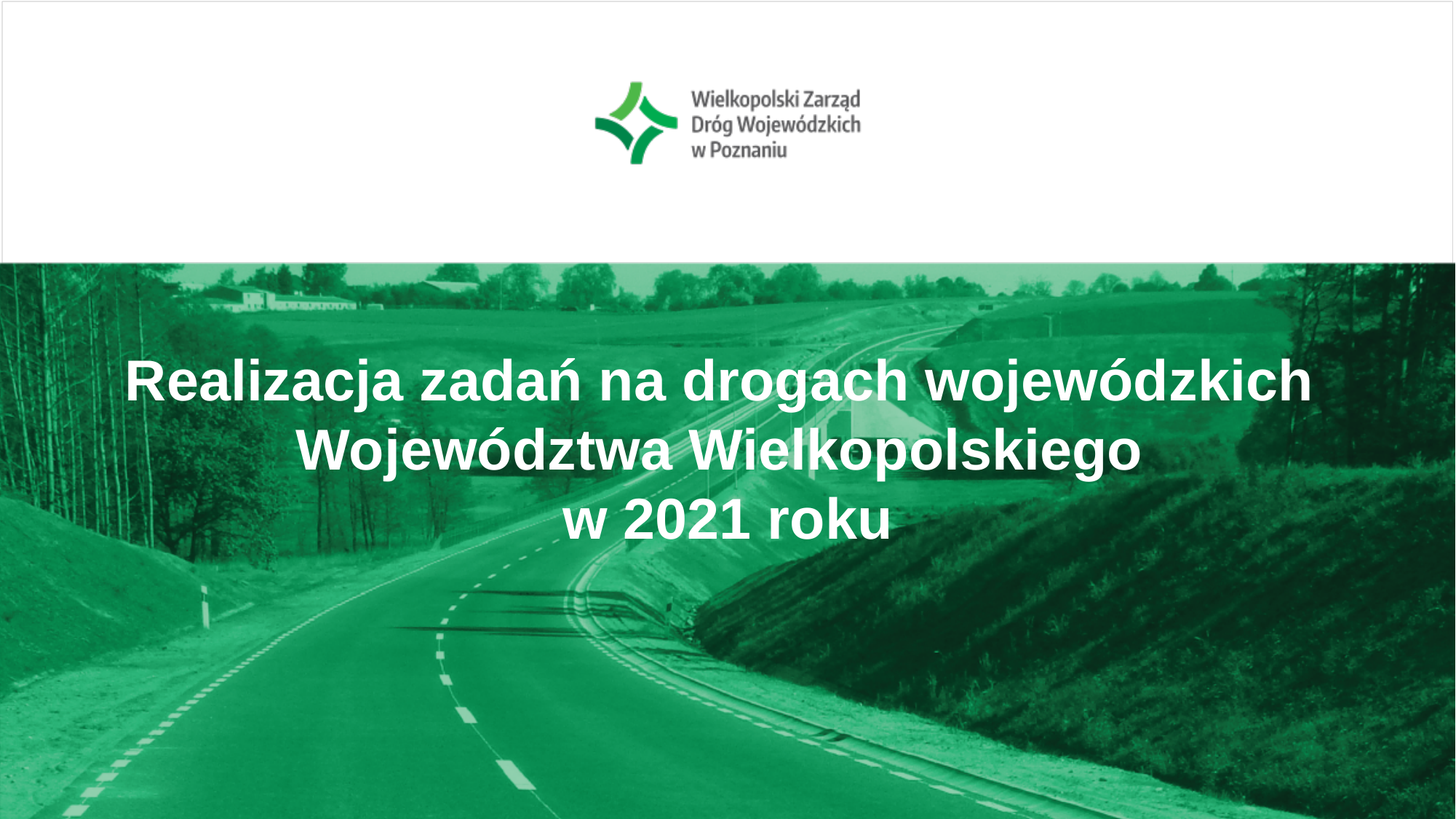

Realizacja zadań na drogach wojewódzkich
Województwa Wielkopolskiego
w 2021 roku